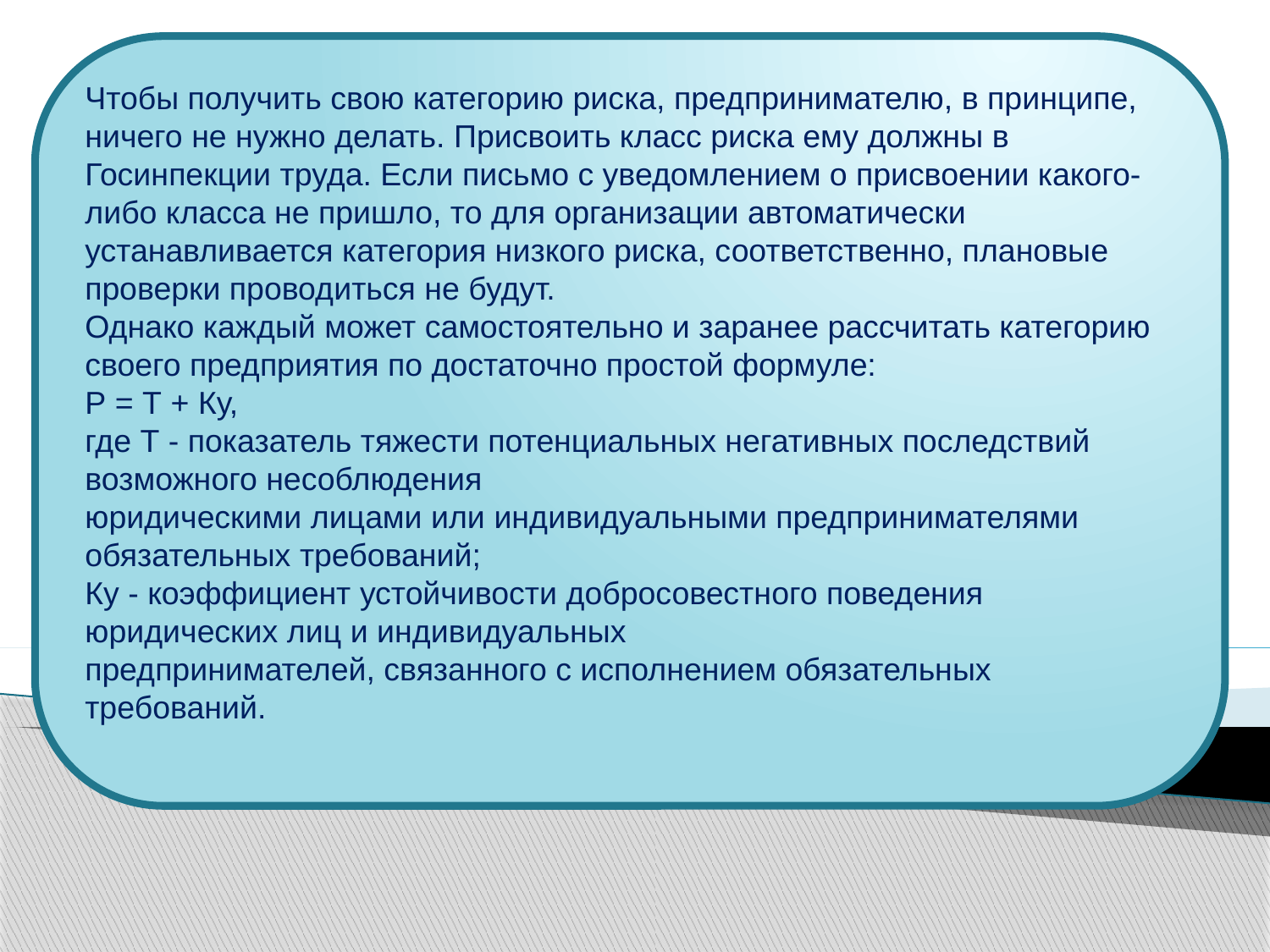

Чтобы получить свою категорию риска, предпринимателю, в принципе, ничего не нужно делать. Присвоить класс риска ему должны в Госинпекции труда. Если письмо с уведомлением о присвоении какого-либо класса не пришло, то для организации автоматически устанавливается категория низкого риска, соответственно, плановые проверки проводиться не будут.
Однако каждый может самостоятельно и заранее рассчитать категорию своего предприятия по достаточно простой формуле:
Р = Т + Ку, 
где Т - показатель тяжести потенциальных негативных последствий возможного несоблюдения 
юридическими лицами или индивидуальными предпринимателями обязательных требований; 
Ку - коэффициент устойчивости добросовестного поведения юридических лиц и индивидуальных 
предпринимателей, связанного с исполнением обязательных требований.